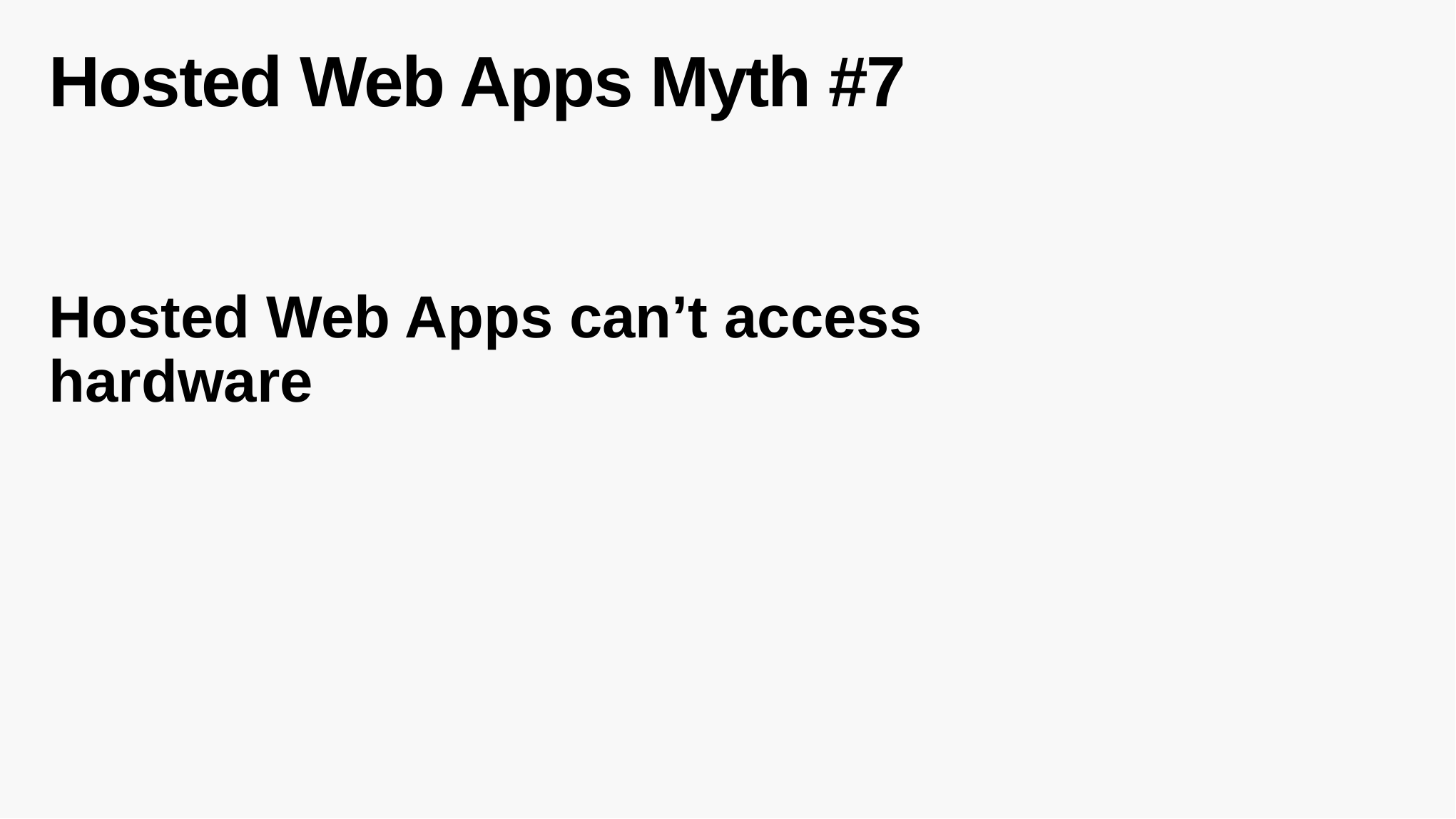

# Hosted Web Apps Myth #7
Hosted Web Apps can’t access hardware